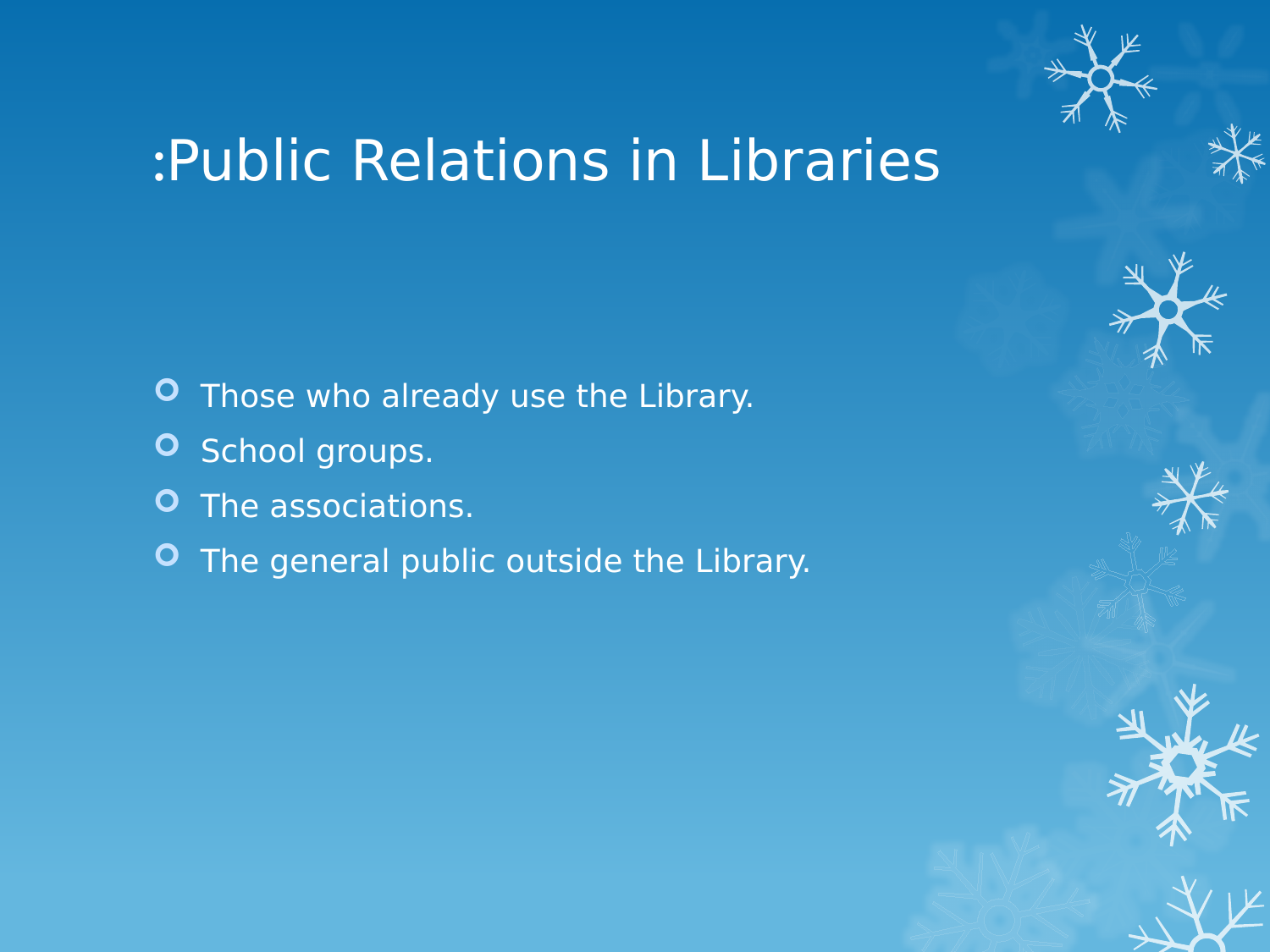

# Public Relations in Libraries:
Those who already use the Library.
School groups.
The associations.
The general public outside the Library.